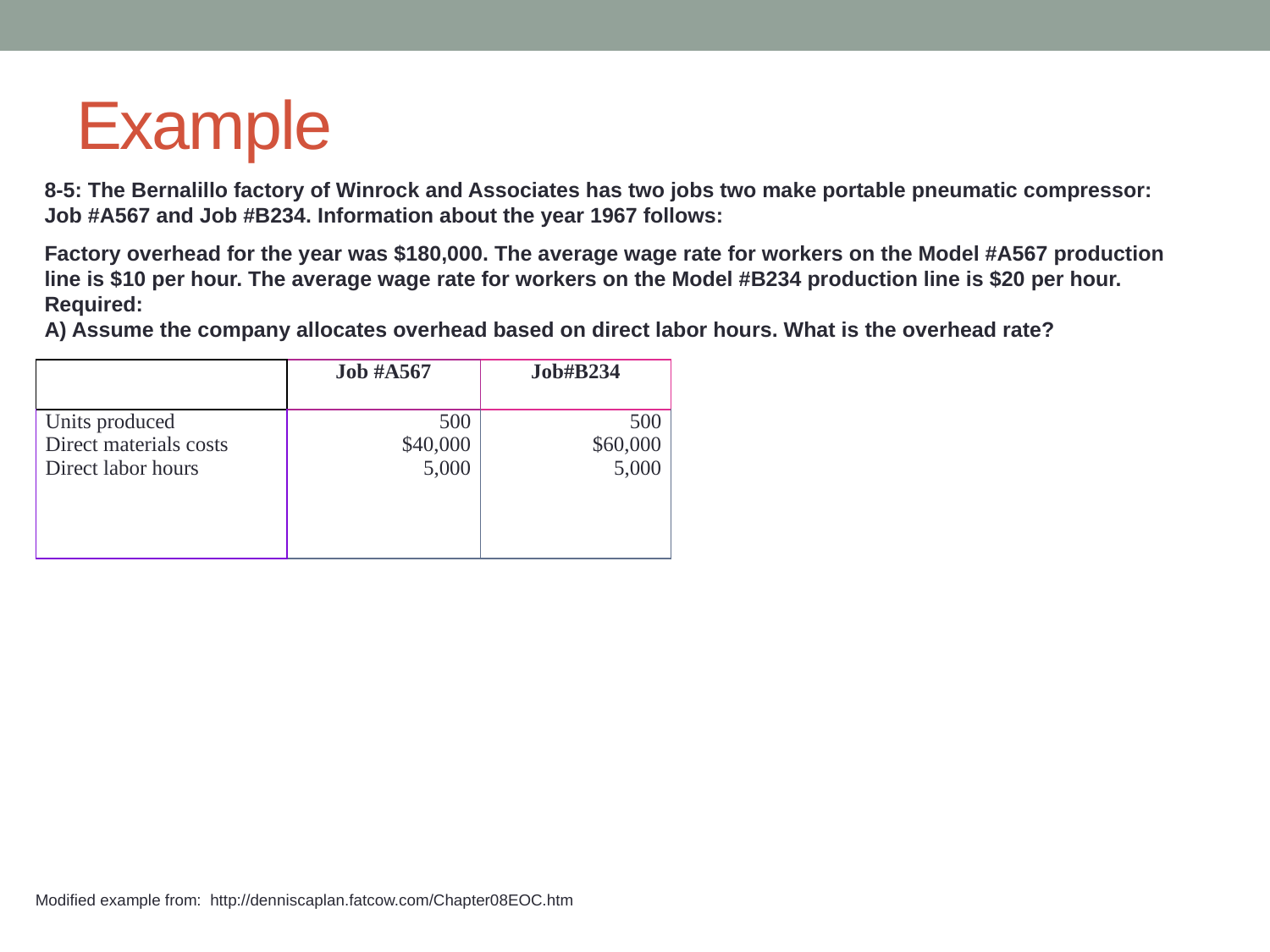

# Example
8-5: The Bernalillo factory of Winrock and Associates has two jobs two make portable pneumatic compressor: Job #A567 and Job #B234. Information about the year 1967 follows:

Factory overhead for the year was $180,000. The average wage rate for workers on the Model #A567 production line is $10 per hour. The average wage rate for workers on the Model #B234 production line is $20 per hour.
Required:
A) Assume the company allocates overhead based on direct labor hours. What is the overhead rate?
|  | Job #A567 | Job#B234 |
| --- | --- | --- |
| Units produced Direct materials costs Direct labor hours | 500 $40,000 5,000 | 500 $60,000 5,000 |
Modified example from:  http://denniscaplan.fatcow.com/Chapter08EOC.htm